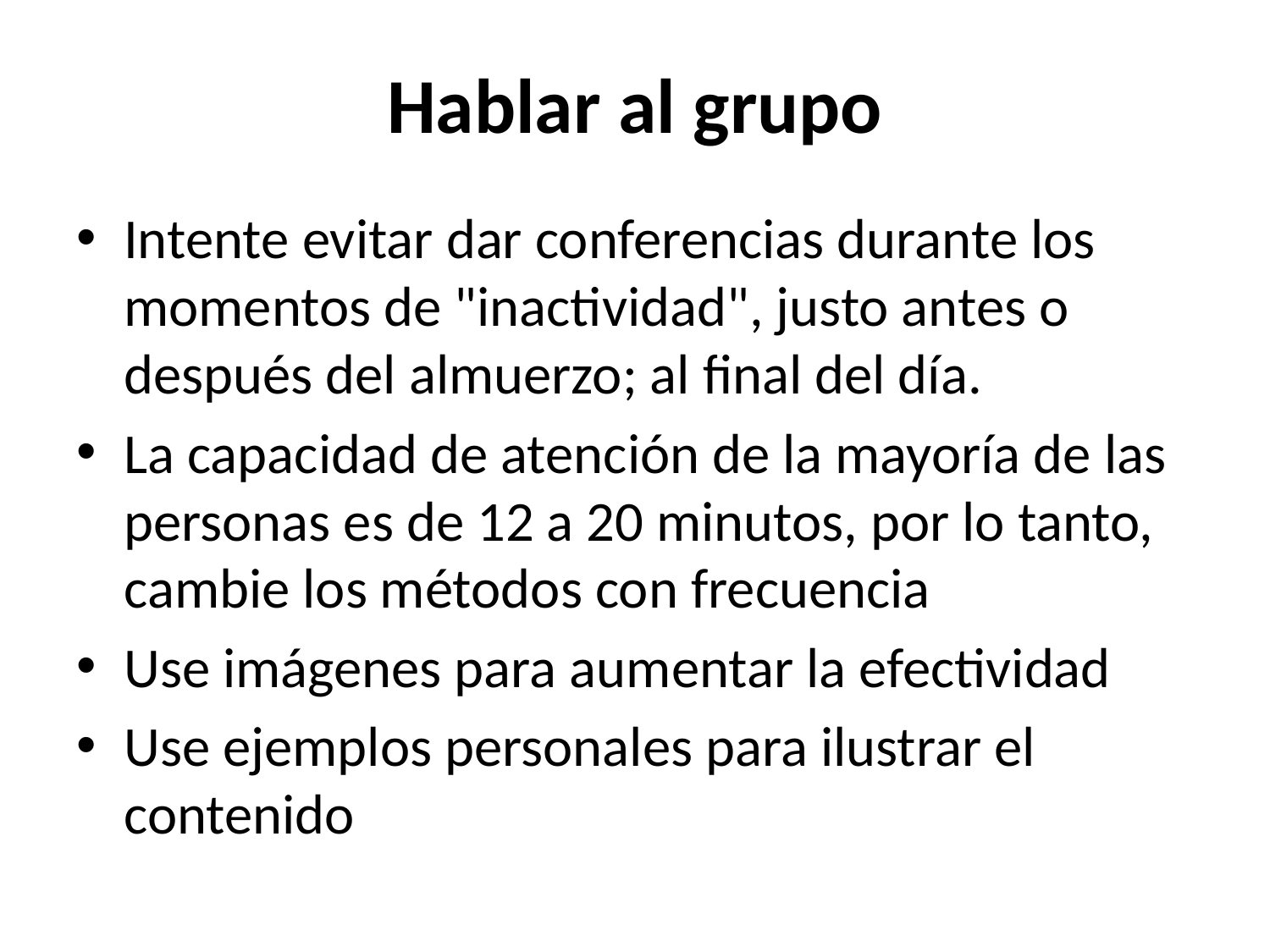

# Hablar al grupo
Intente evitar dar conferencias durante los momentos de "inactividad", justo antes o después del almuerzo; al final del día.
La capacidad de atención de la mayoría de las personas es de 12 a 20 minutos, por lo tanto, cambie los métodos con frecuencia
Use imágenes para aumentar la efectividad
Use ejemplos personales para ilustrar el contenido